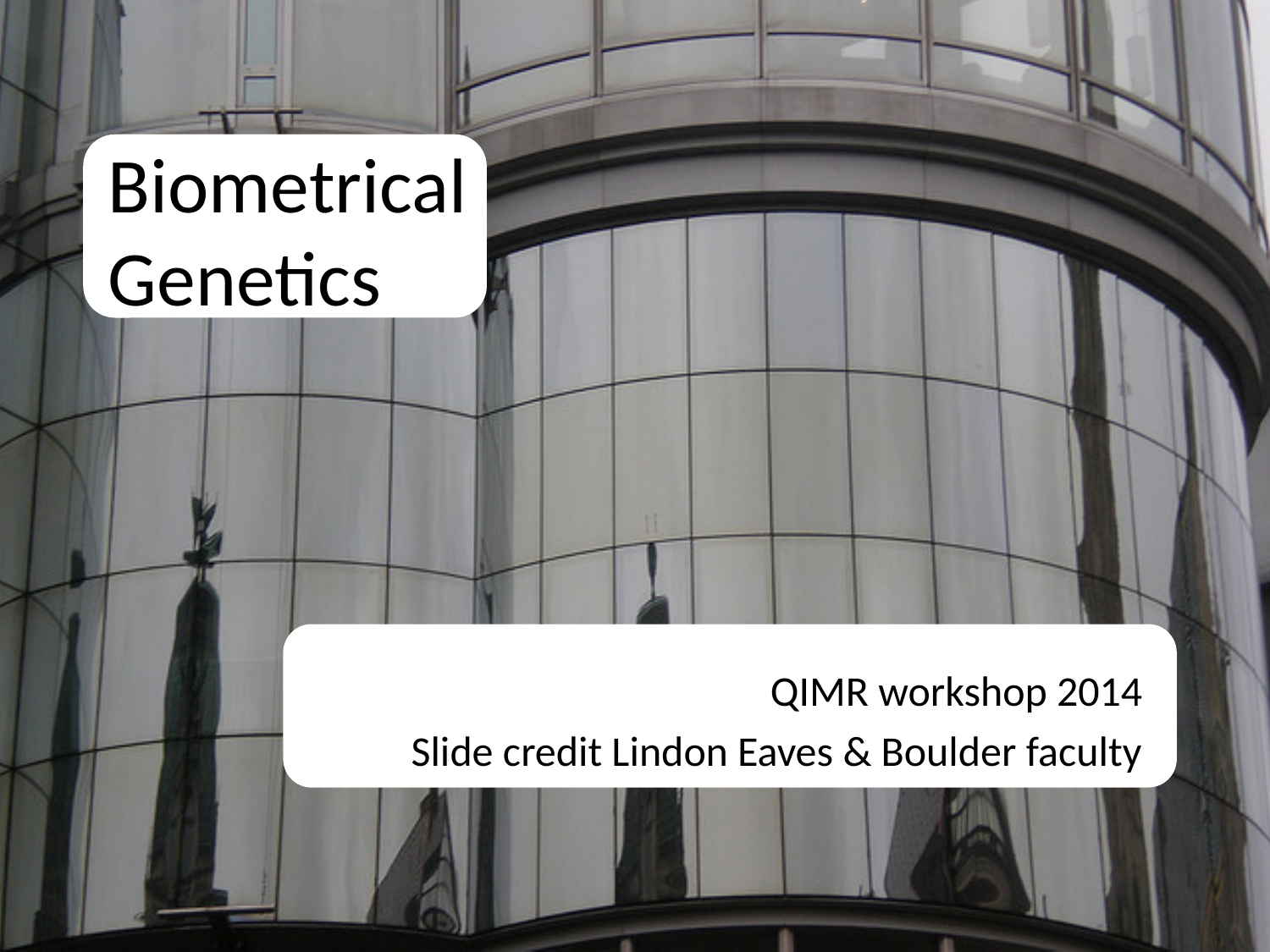

# Biometrical Genetics

QIMR workshop 2014
Slide credit Lindon Eaves & Boulder faculty